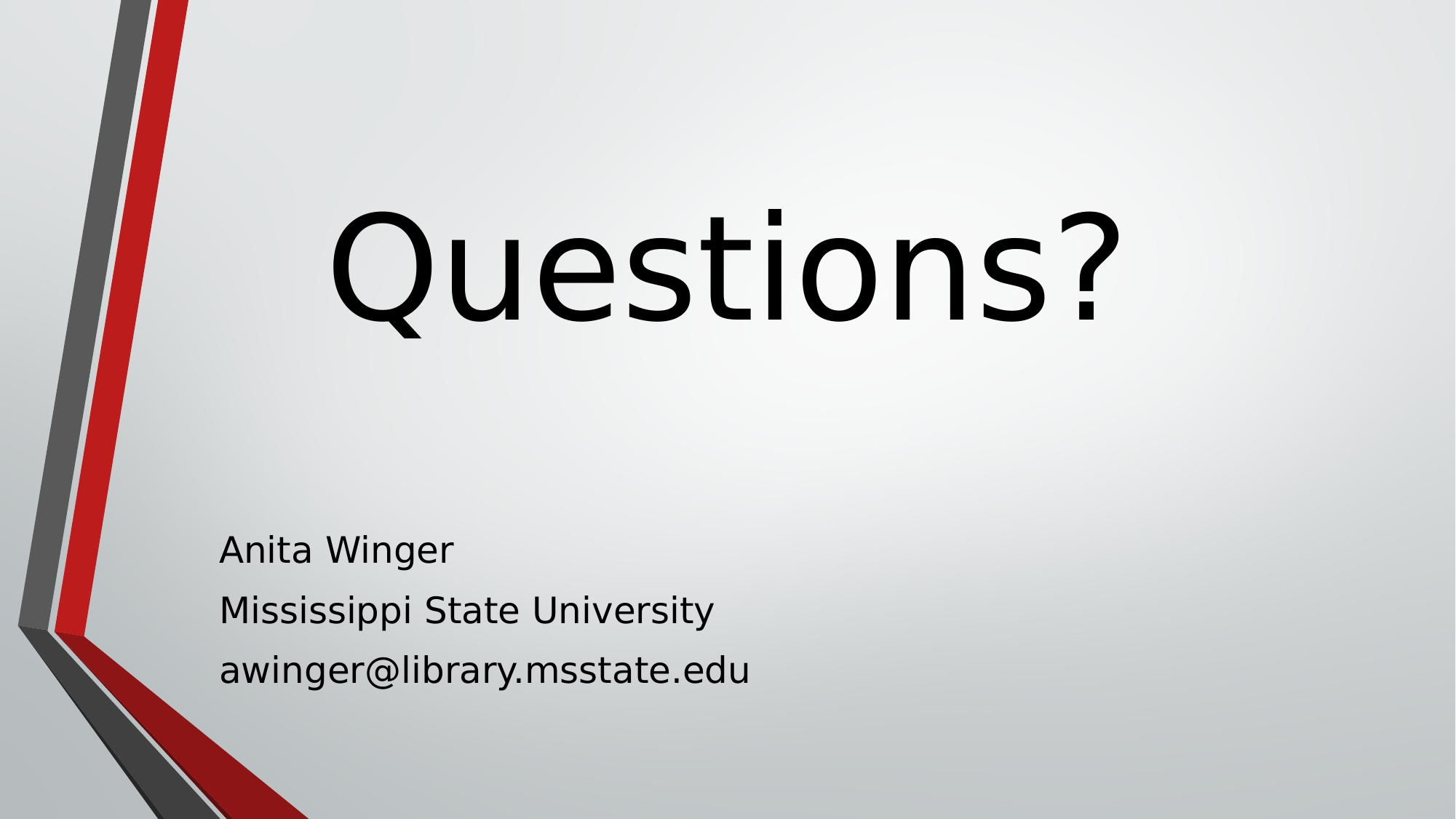

# Questions?
Anita Winger
Mississippi State University
awinger@library.msstate.edu